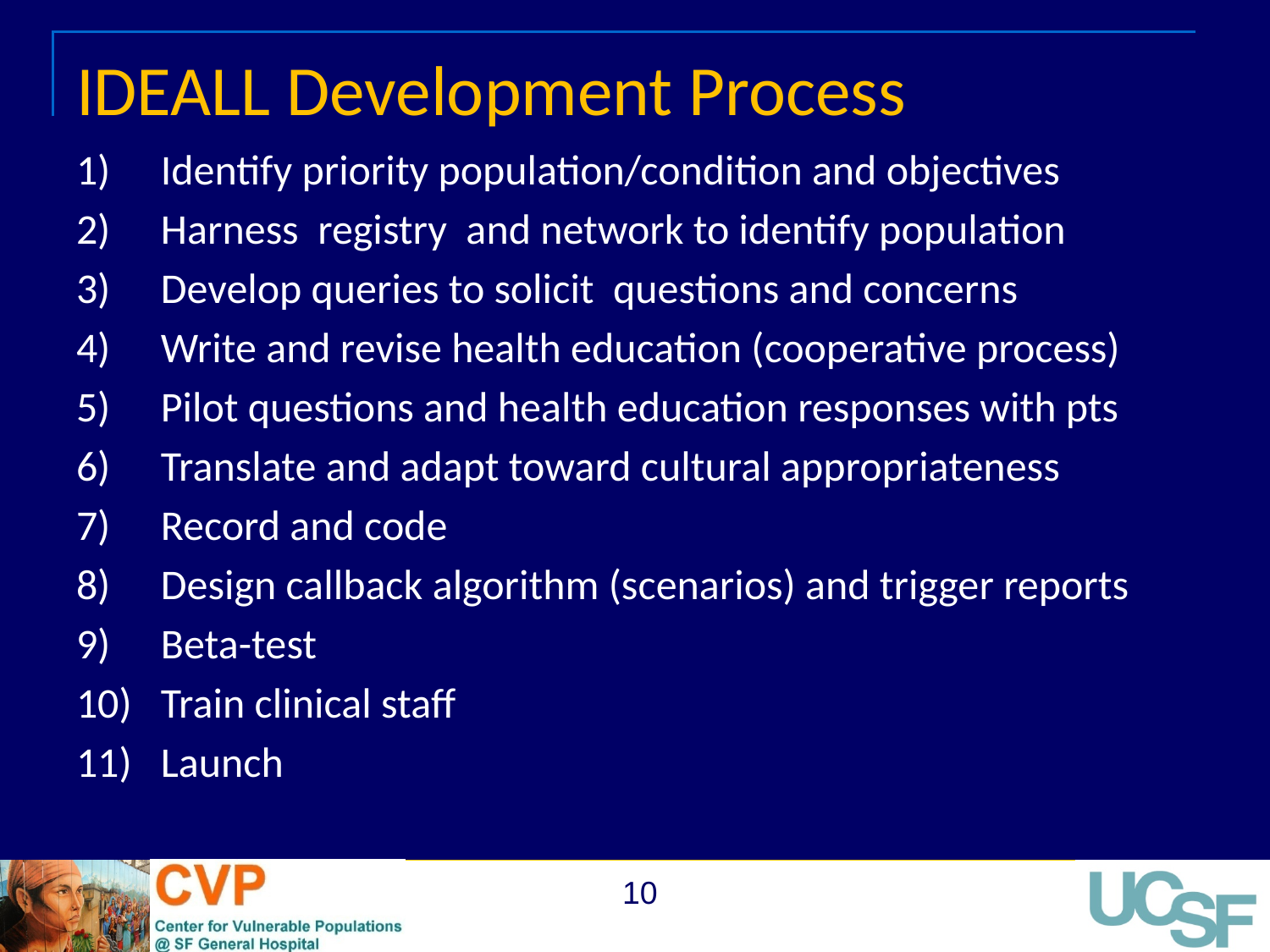

# IDEALL Development Process
Identify priority population/condition and objectives
Harness  registry  and network to identify population
Develop queries to solicit  questions and concerns
Write and revise health education (cooperative process)
Pilot questions and health education responses with pts
Translate and adapt toward cultural appropriateness
Record and code
Design callback algorithm (scenarios) and trigger reports
Beta-test
Train clinical staff
Launch